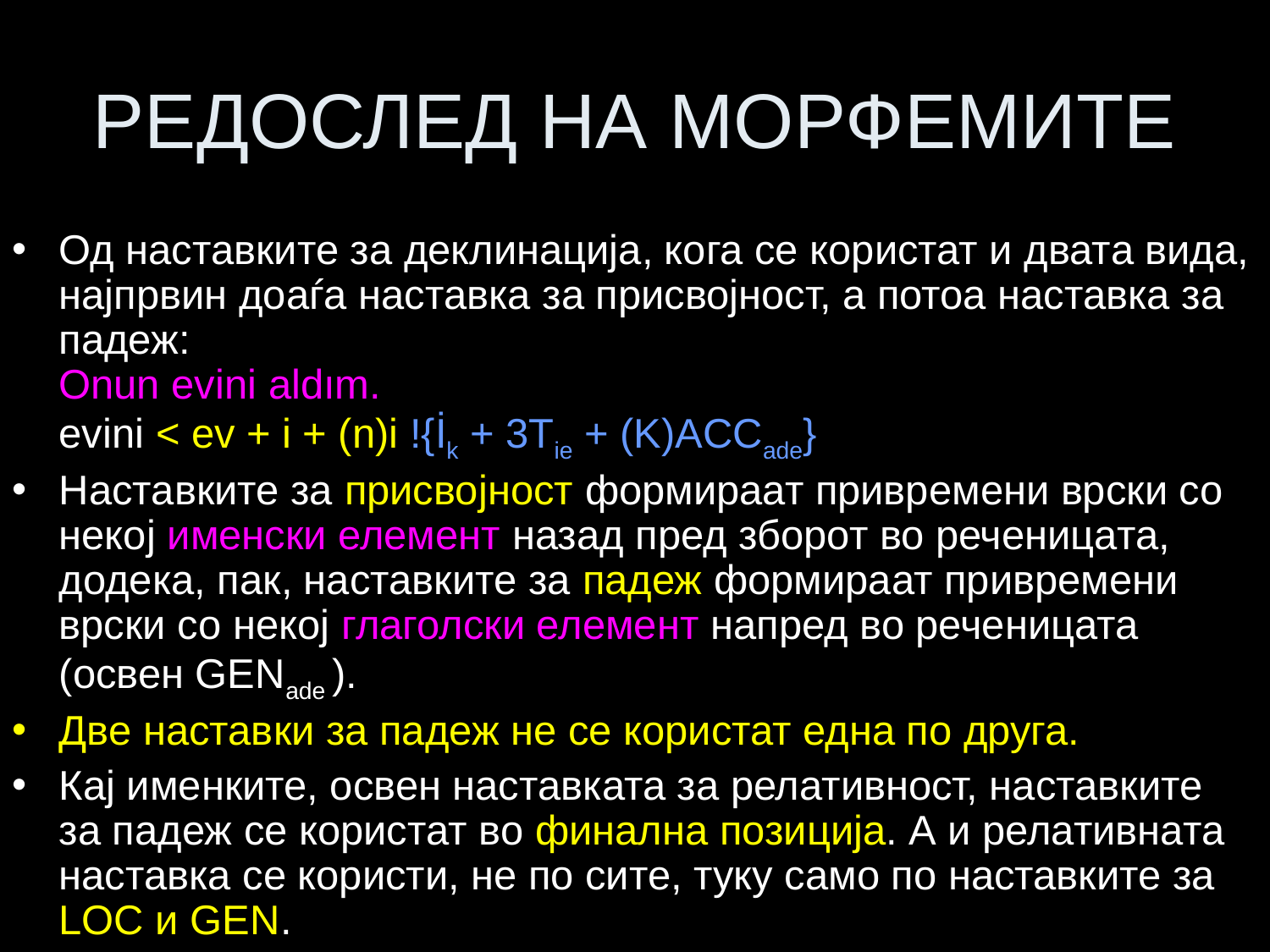

# РЕДОСЛЕД НА МОРФЕМИТЕ
Од наставките за деклинација, кога се користат и двата вида, најпрвин доаѓа наставка за присвојност, а потоа наставка за падеж:
Onun evini aldım.
evini < ev + i + (n)i !{İk + 3Tie + (K)ACCade}
Наставките за присвојност формираат привремени врски со некој именски елемент назад пред зборот во реченицата, додека, пак, наставките за падеж формираат привремени врски со некој глаголски елемент напред во реченицата (освен GENade ).
Две наставки за падеж не се користат една по друга.
Кај именките, освен наставката за релативност, наставките за падеж се користат во финална позиција. А и релативната наставка се користи, не по сите, туку само по наставките за LOC и GEN.